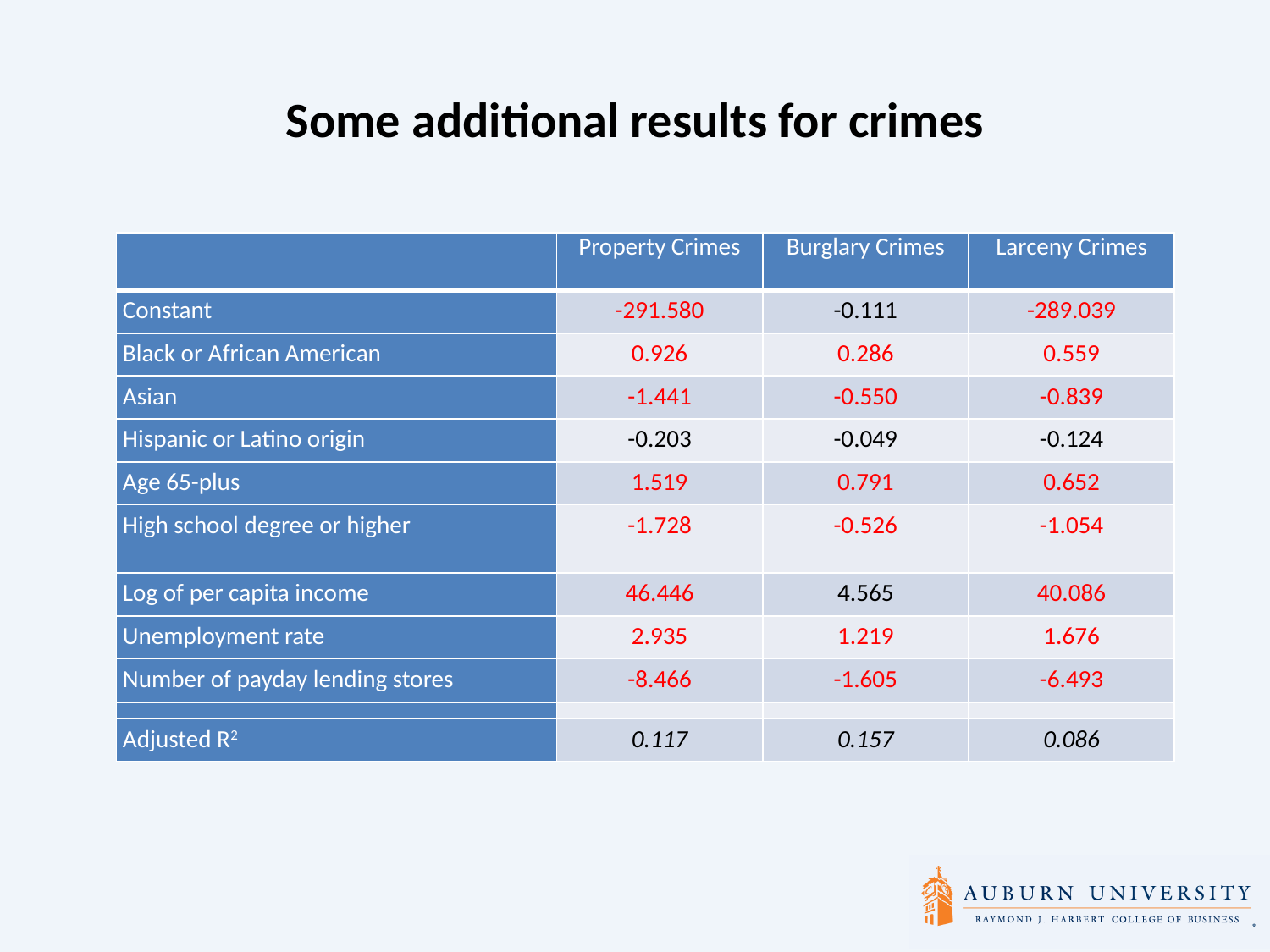

# Some additional results for crimes
|  | Property Crimes | Burglary Crimes | Larceny Crimes |
| --- | --- | --- | --- |
| Constant | -291.580 | -0.111 | -289.039 |
| Black or African American | 0.926 | 0.286 | 0.559 |
| Asian | -1.441 | -0.550 | -0.839 |
| Hispanic or Latino origin | -0.203 | -0.049 | -0.124 |
| Age 65-plus | 1.519 | 0.791 | 0.652 |
| High school degree or higher | -1.728 | -0.526 | -1.054 |
| Log of per capita income | 46.446 | 4.565 | 40.086 |
| Unemployment rate | 2.935 | 1.219 | 1.676 |
| Number of payday lending stores | -8.466 | -1.605 | -6.493 |
|  |  |  |  |
| Adjusted R2 | 0.117 | 0.157 | 0.086 |